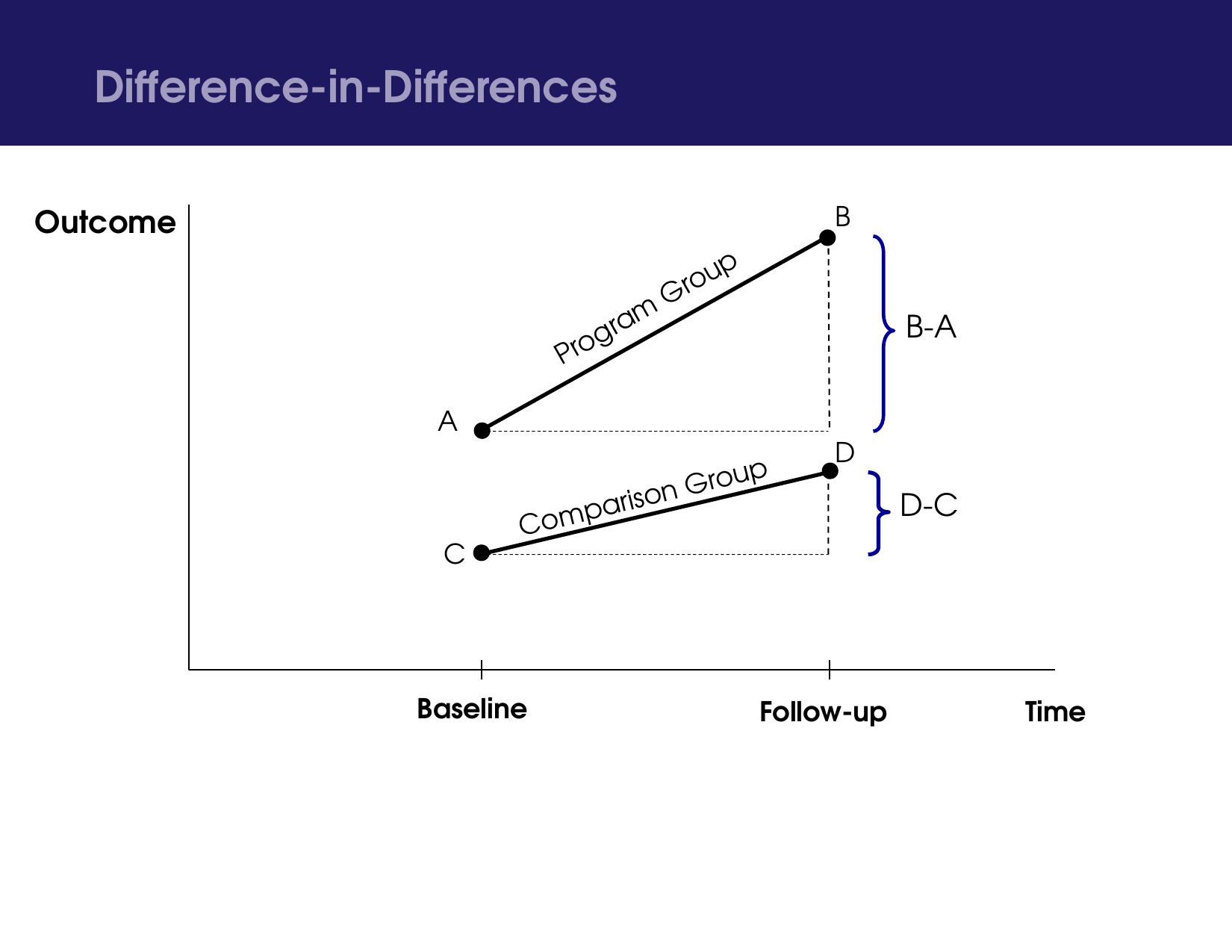

Difference-in-Differences
Outcome
B

Program Group
 B-A
A

D

Comparison Group
 D-C
C

Follow-up
Time
Baseline